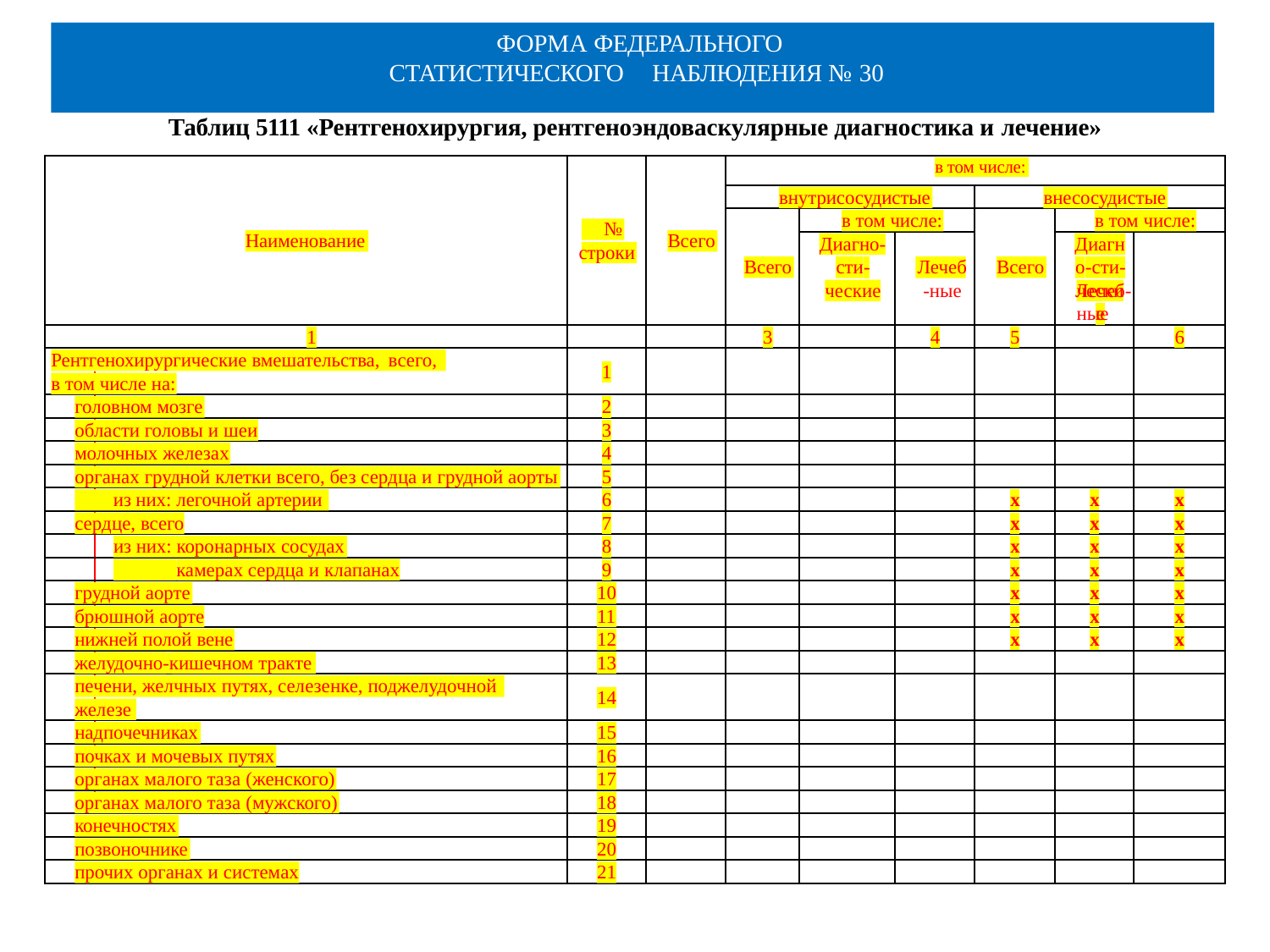

# ФОРМА ФЕДЕРАЛЬНОГО
СТАТИСТИЧЕСКОГО     НАБЛЮДЕНИЯ № 30
Таблиц 5111 «Рентгенохирургия, рентгеноэндоваскулярные диагностика и лечение»

в том числе:
внутрисосудистые
внесосудистые

в том числе:
в том числе:

№
Диагно-
Диагн
Наименование
Всего

с
троки
сти-	Лечеб
о-сти-	Лечеб-
Всего

Всего

ческие	-ные
чески	ные

е

1
3
4
5
6

Рентгенохирургические вмешательства, всего,

1

в том числе на:

головном мозге
2

области головы и шеи
3

молочных железах
4

органах грудной клетки всего, без сердца и грудной аорты
5

из них: легочной артерии
6
х
х
х

сердце, всего
7
х
х
х

из них: коронарных сосудах
8
х
х
х

камерах сердца и клапанах
9
х
х
х

грудной аорте
10
х
х
х

брюшной аорте
11
х
х
х

нижней полой вене
12
х
х
х

желудочно-кишечном тракте
13

печени, желчных путях, селезенке, поджелудочной

14

железе

надпочечниках
15

почках и мочевых путях
16

органах малого таза (женского)
17

органах малого таза (мужского)
18

конечностях
19

позвоночнике
20

прочих органах и системах
21